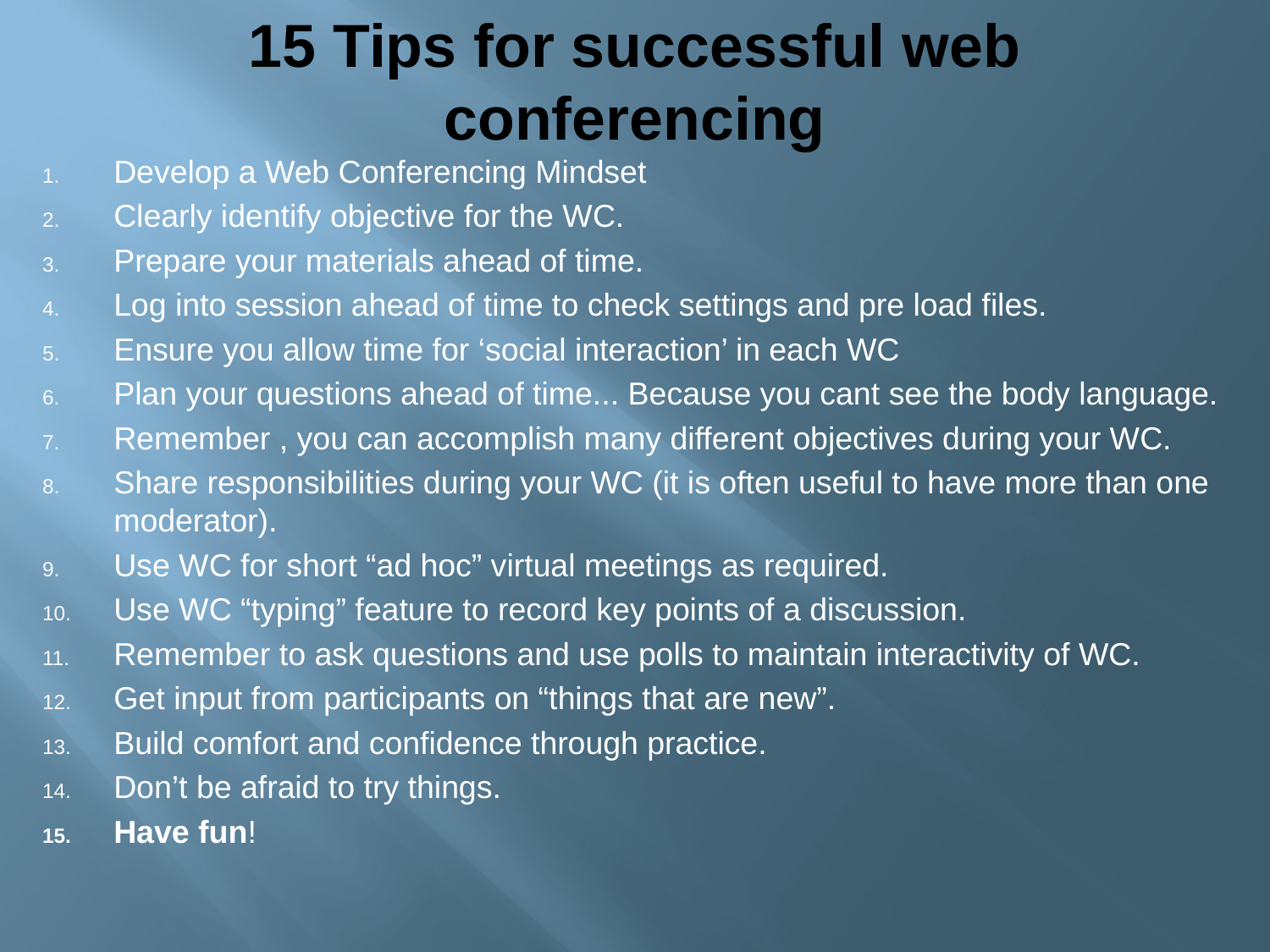

# 15 Tips for successful web conferencing
Develop a Web Conferencing Mindset
Clearly identify objective for the WC.
Prepare your materials ahead of time.
Log into session ahead of time to check settings and pre load files.
Ensure you allow time for ‘social interaction’ in each WC
Plan your questions ahead of time... Because you cant see the body language.
Remember , you can accomplish many different objectives during your WC.
Share responsibilities during your WC (it is often useful to have more than one moderator).
Use WC for short “ad hoc” virtual meetings as required.
Use WC “typing” feature to record key points of a discussion.
Remember to ask questions and use polls to maintain interactivity of WC.
Get input from participants on “things that are new”.
Build comfort and confidence through practice.
Don’t be afraid to try things.
Have fun!